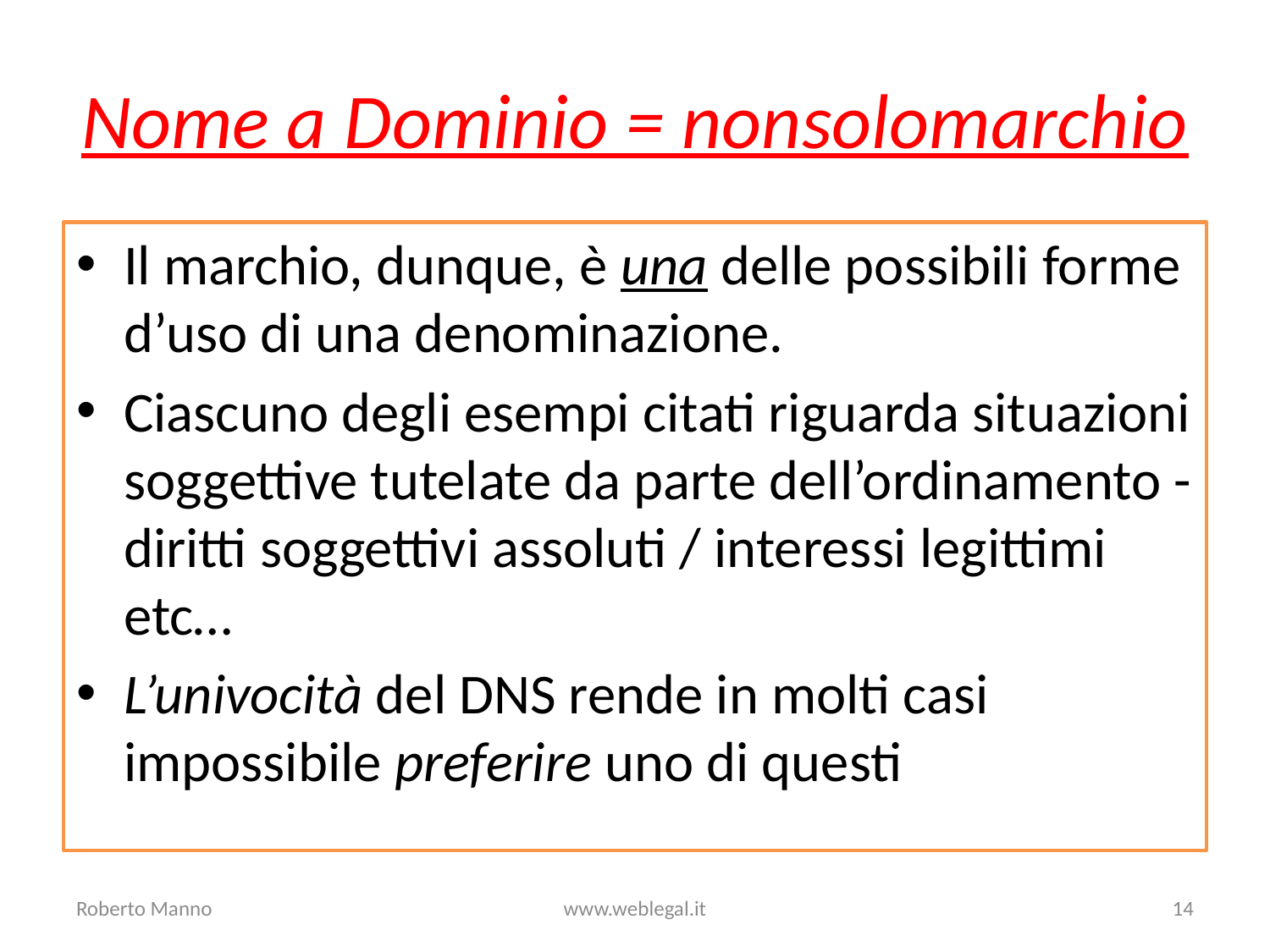

# Nome a Dominio = nonsolomarchio
Il marchio, dunque, è una delle possibili forme d’uso di una denominazione.
Ciascuno degli esempi citati riguarda situazioni soggettive tutelate da parte dell’ordinamento - diritti soggettivi assoluti / interessi legittimi etc…
L’univocità del DNS rende in molti casi impossibile preferire uno di questi

Roberto Manno
www.weblegal.it
14